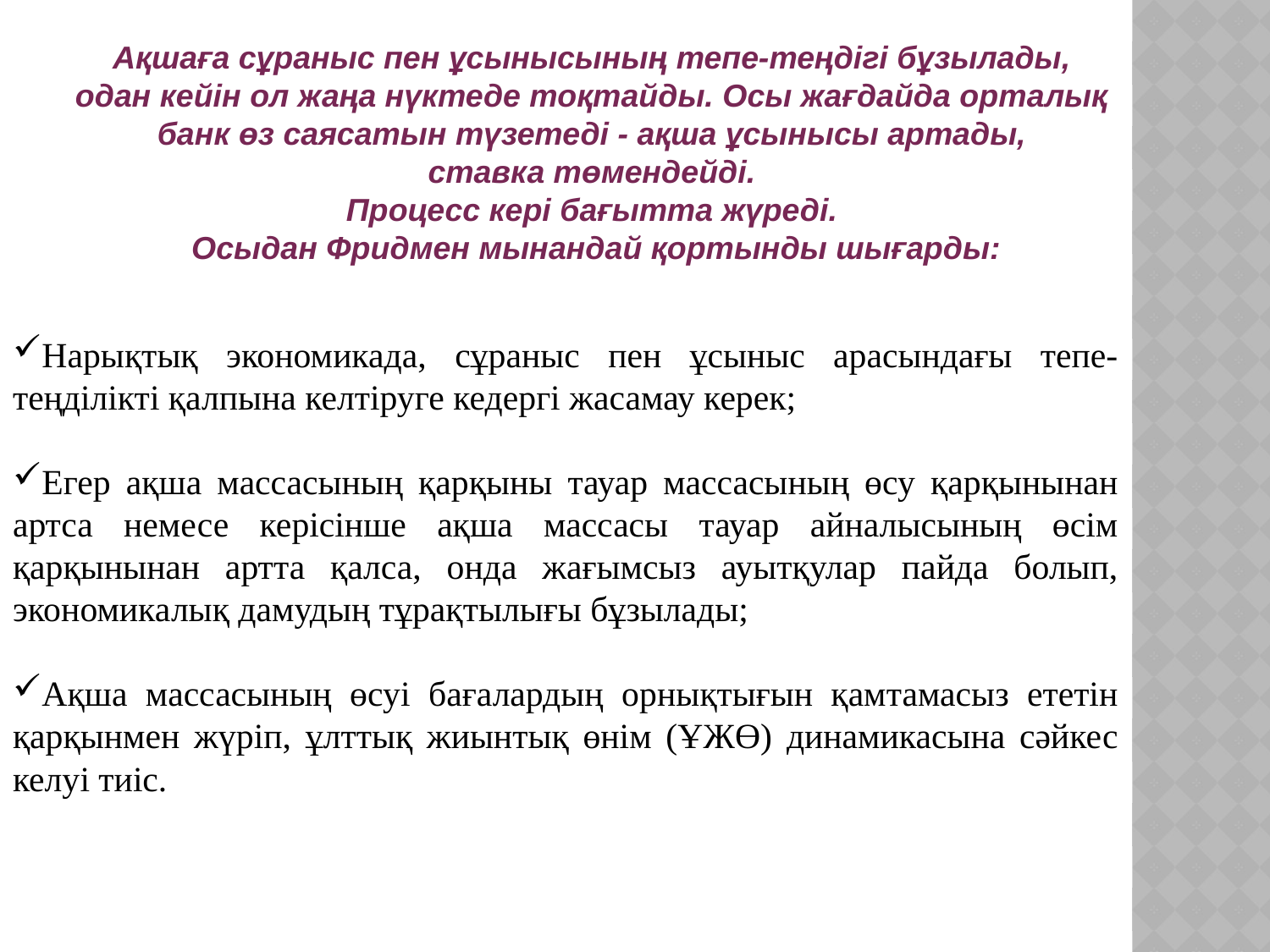

Ақшаға сұраныс пен ұсынысының тепе-теңдігі бұзылады,
одан кейін ол жаңа нүктеде тоқтайды. Осы жағдайда орталық
банк өз саясатын түзетеді - ақша ұсынысы артады,
ставка төмендейді.
Процесс кері бағытта жүреді.
Осыдан Фридмен мынандай қортынды шығарды:
Нарықтық экономикада, сұраныс пен ұсыныс арасындағы тепе-теңділікті қалпына келтіруге кедергі жасамау керек;

Егер ақша массасының қарқыны тауар массасының өсу қарқынынан артса немесе керісінше ақша массасы тауар айналысының өсім қарқынынан артта қалса, онда жағымсыз ауытқулар пайда болып, экономикалық дамудың тұрақтылығы бұзылады;

Ақша массасының өсуі бағалардың орнықтығын қамтамасыз ететін қарқынмен жүріп, ұлттық жиынтық өнім (ҰЖӨ) динамикасына сәйкес келуі тиіс.